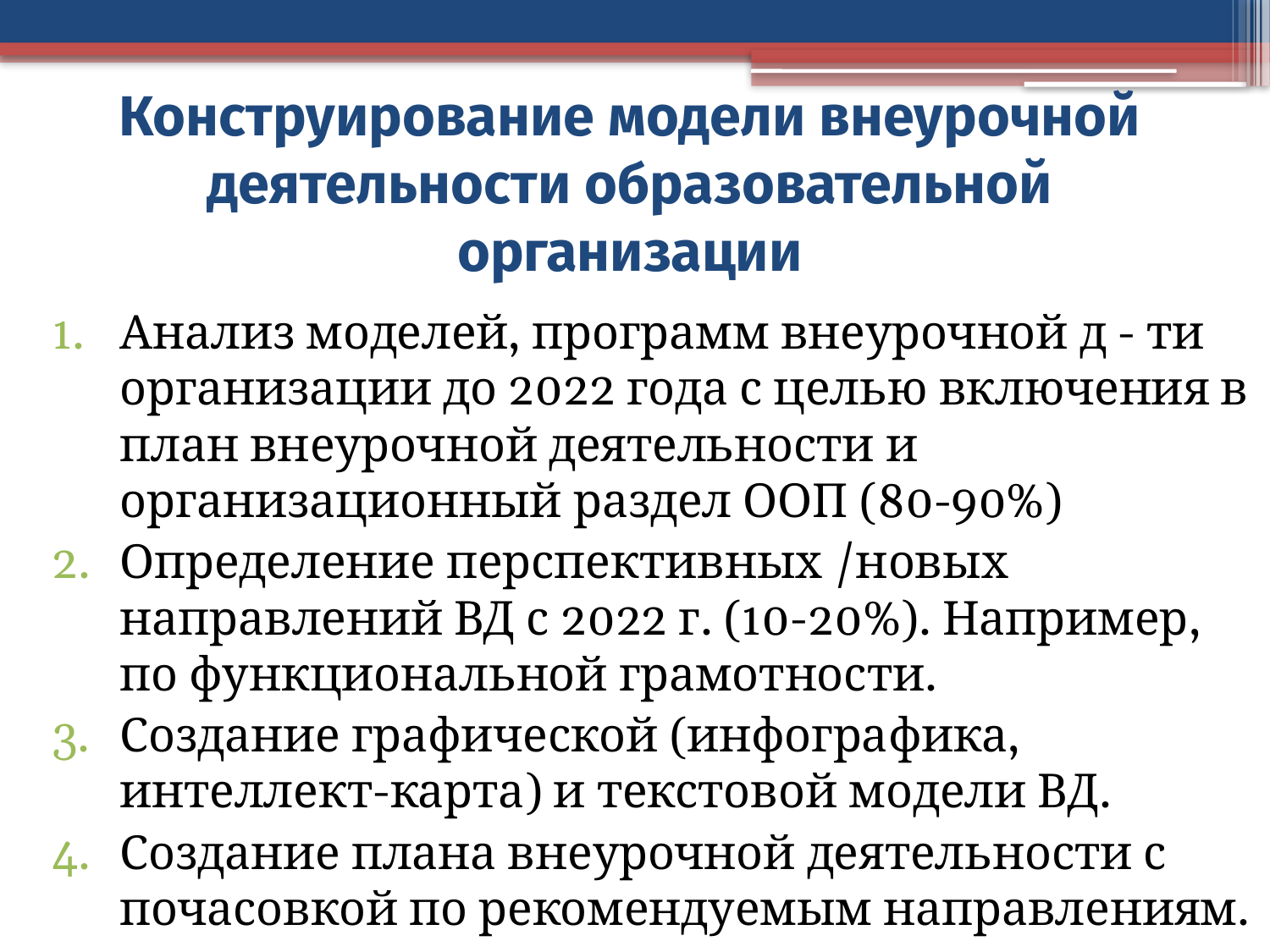

# Конструирование модели внеурочной деятельности образовательной организации
Анализ моделей, программ внеурочной д - ти организации до 2022 года с целью включения в план внеурочной деятельности и организационный раздел ООП (80-90%)
Определение перспективных /новых направлений ВД с 2022 г. (10-20%). Например, по функциональной грамотности.
Создание графической (инфографика, интеллект-карта) и текстовой модели ВД.
Создание плана внеурочной деятельности с почасовкой по рекомендуемым направлениям.